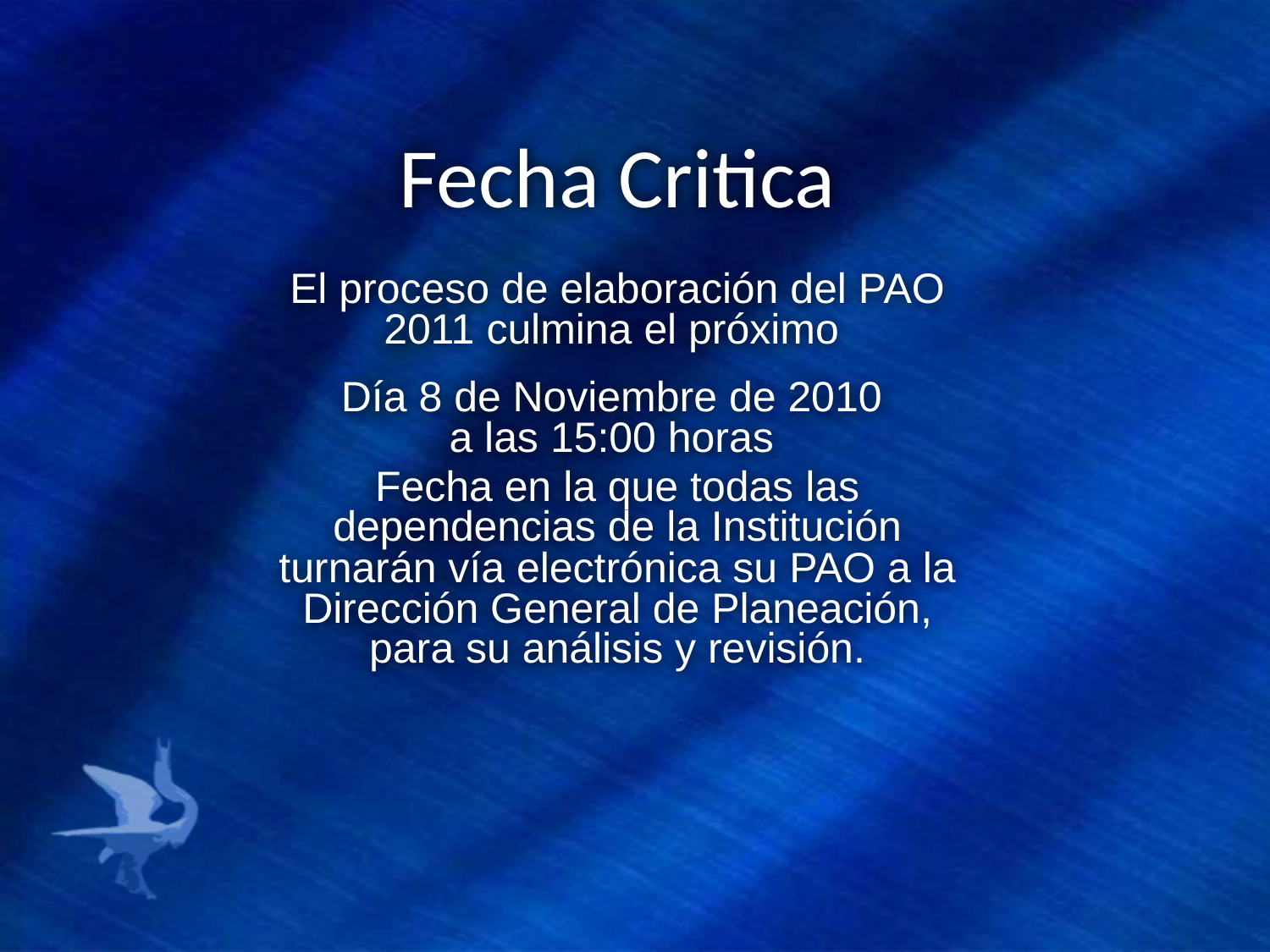

Fecha Critica

El proceso de elaboración del PAO 2011 culmina el próximo

Día 8 de Noviembre de 2010
a las 15:00 horas
Fecha en la que todas las dependencias de la Institución turnarán vía electrónica su PAO a la Dirección General de Planeación, para su análisis y revisión.